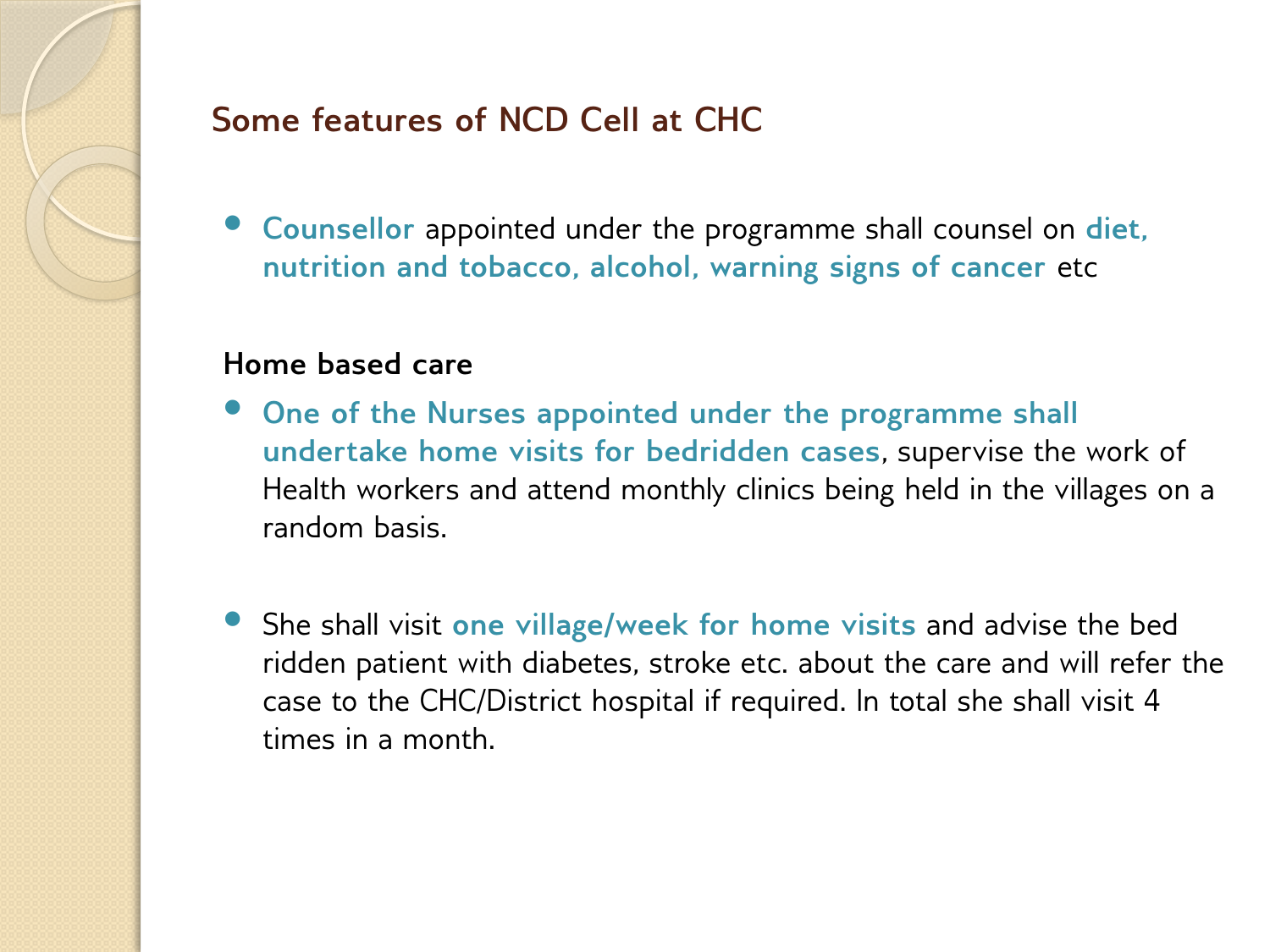

# Some features of NCD Cell at CHC
Counsellor appointed under the programme shall counsel on diet, nutrition and tobacco, alcohol, warning signs of cancer etc

Home based care
One of the Nurses appointed under the programme shall undertake home visits for bedridden cases, supervise the work of Health workers and attend monthly clinics being held in the villages on a random basis.

She shall visit one village/week for home visits and advise the bed ridden patient with diabetes, stroke etc. about the care and will refer the case to the CHC/District hospital if required. In total she shall visit 4 times in a month.